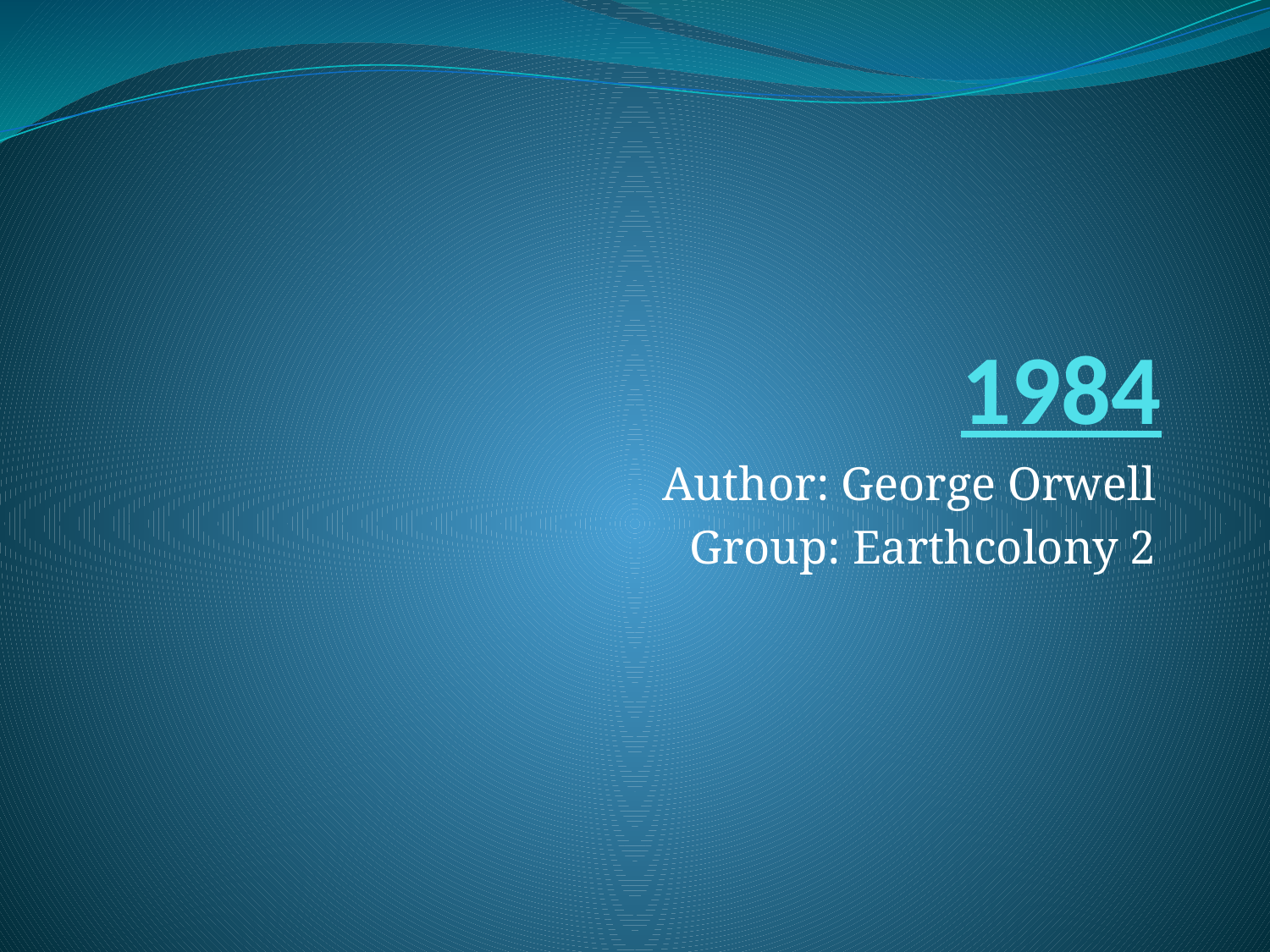

# 1984
Author: George Orwell
Group: Earthcolony 2